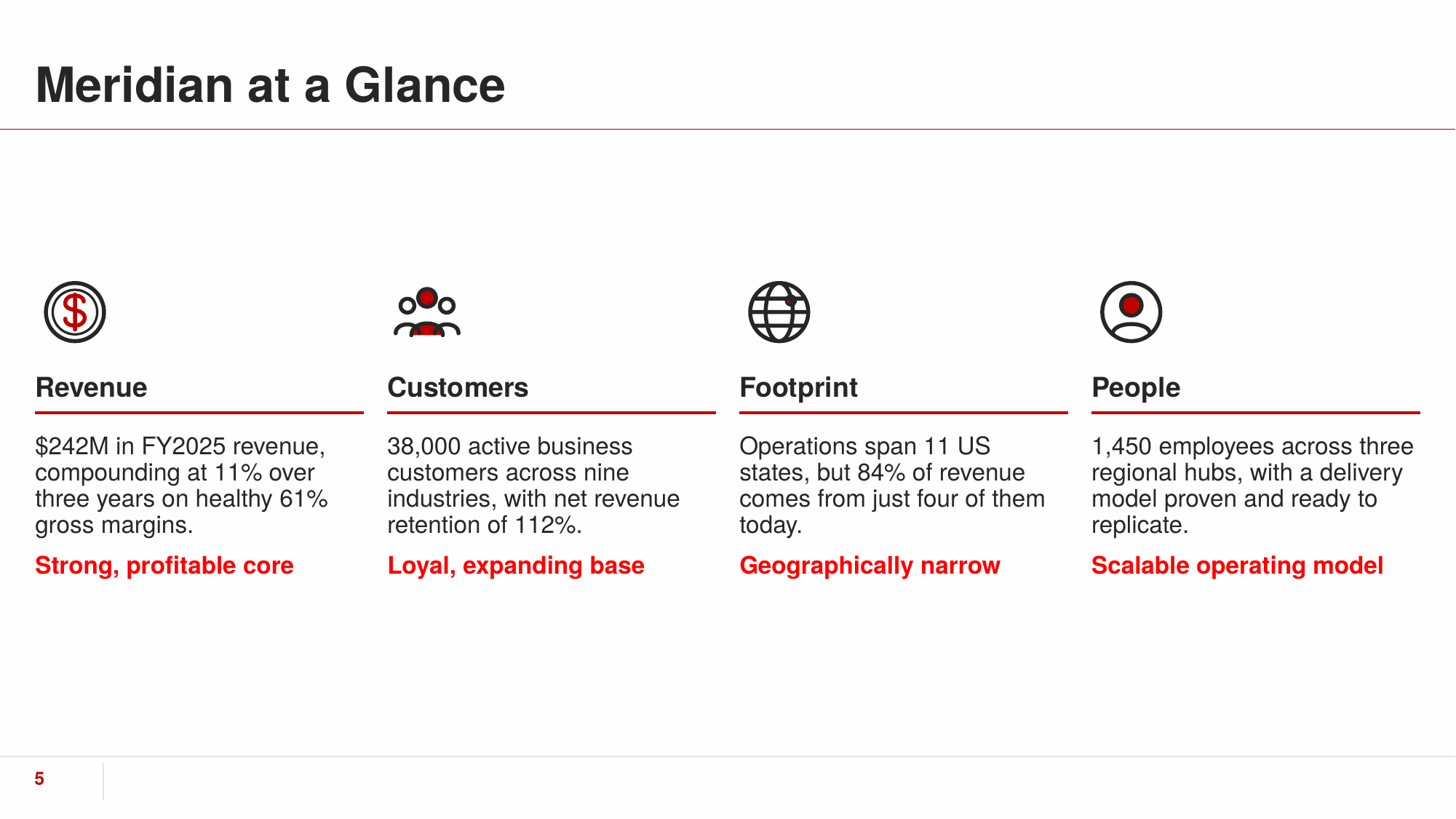

# Meridian at a Glance

Revenue
Customers
Footprint
People
$242M in FY2025 revenue, compounding at 11% over three years on healthy 61% gross margins.
Strong, profitable core
38,000 active business customers across nine industries, with net revenue retention of 112%.
Loyal, expanding base
Operations span 11 US states, but 84% of revenue comes from just four of them today.
Geographically narrow
1,450 employees across three regional hubs, with a delivery model proven and ready to replicate.
Scalable operating model
5